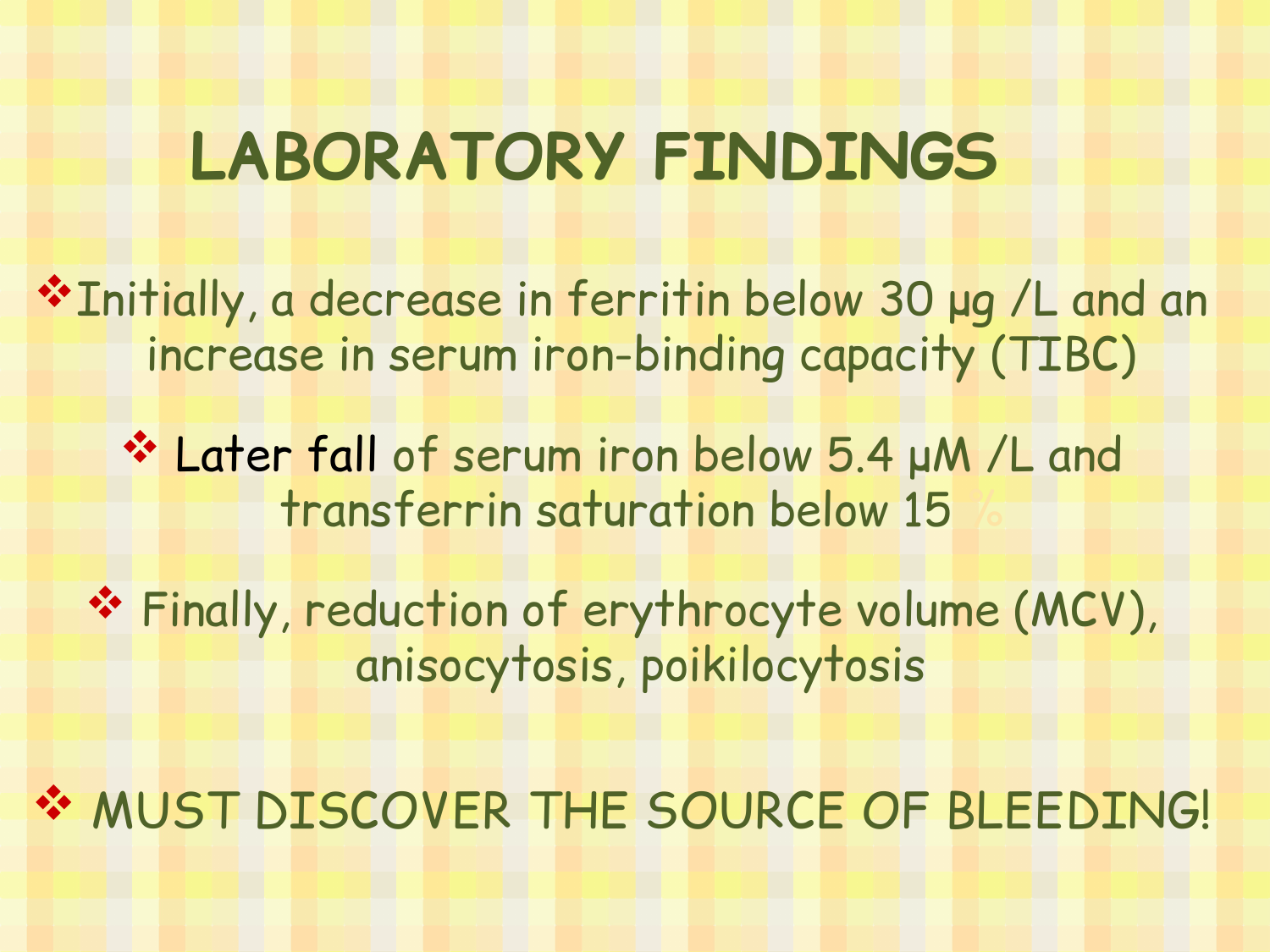

LABORATORY FINDINGS

Initially, a decrease in ferritin below 30 μg /L and an increase in serum iron-binding capacity (TIBC)

 Later fall of serum iron below 5.4 μM /L and transferrin saturation below 15 %

 Finally, reduction of erythrocyte volume (MCV), anisocytosis, poikilocytosis

 MUST DISCOVER THE SOURCE OF BLEEDING!